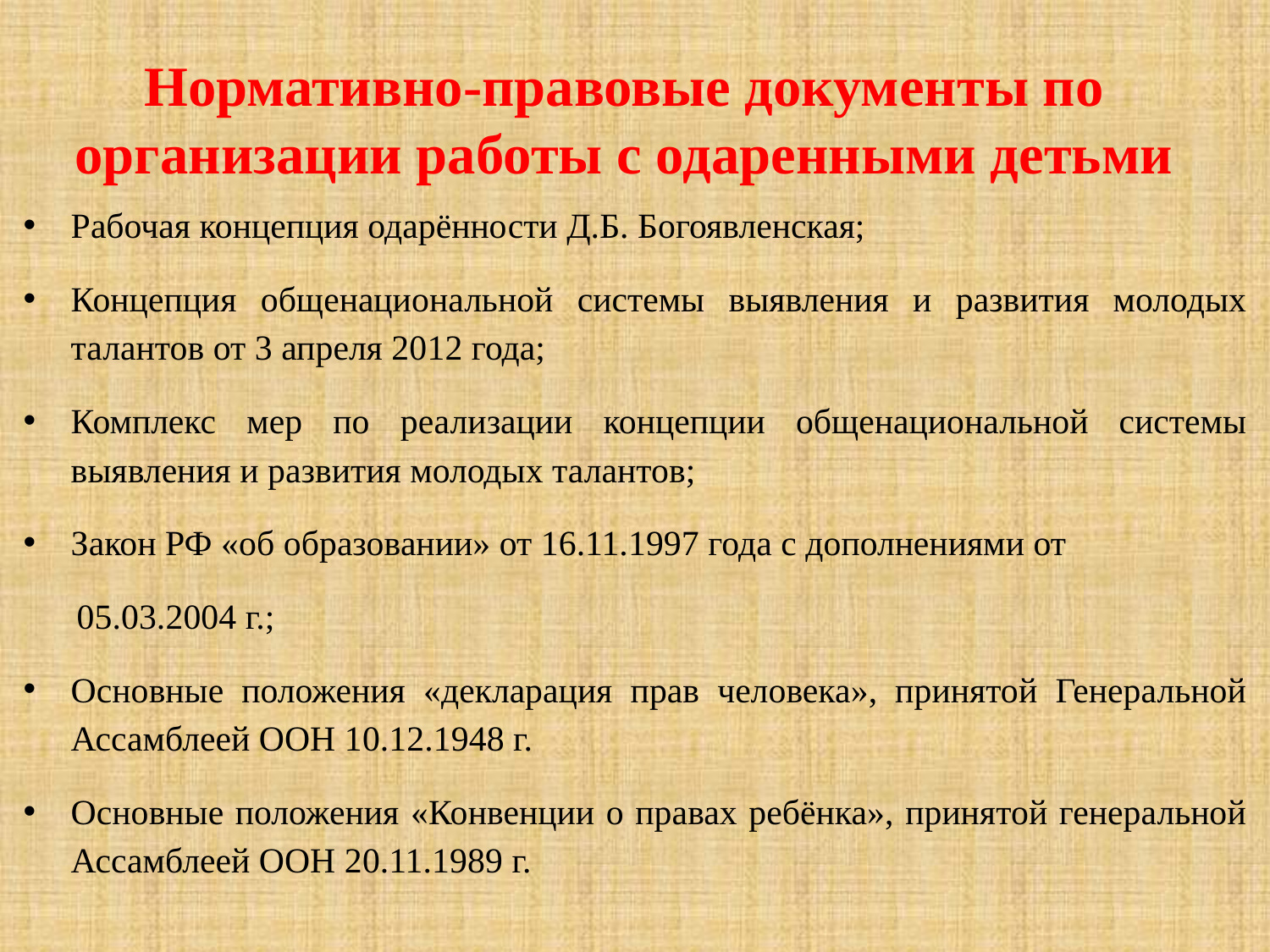

# Нормативно-правовые документы по организации работы с одаренными детьми
Рабочая концепция одарённости Д.Б. Богоявленская;
Концепция общенациональной системы выявления и развития молодых талантов от 3 апреля 2012 года;
Комплекс мер по реализации концепции общенациональной системы выявления и развития молодых талантов;
Закон РФ «об образовании» от 16.11.1997 года с дополнениями от
      05.03.2004 г.;
Основные положения «декларация прав человека», принятой Генеральной Ассамблеей ООН 10.12.1948 г.
Основные положения «Конвенции о правах ребёнка», принятой генеральной Ассамблеей ООН 20.11.1989 г.